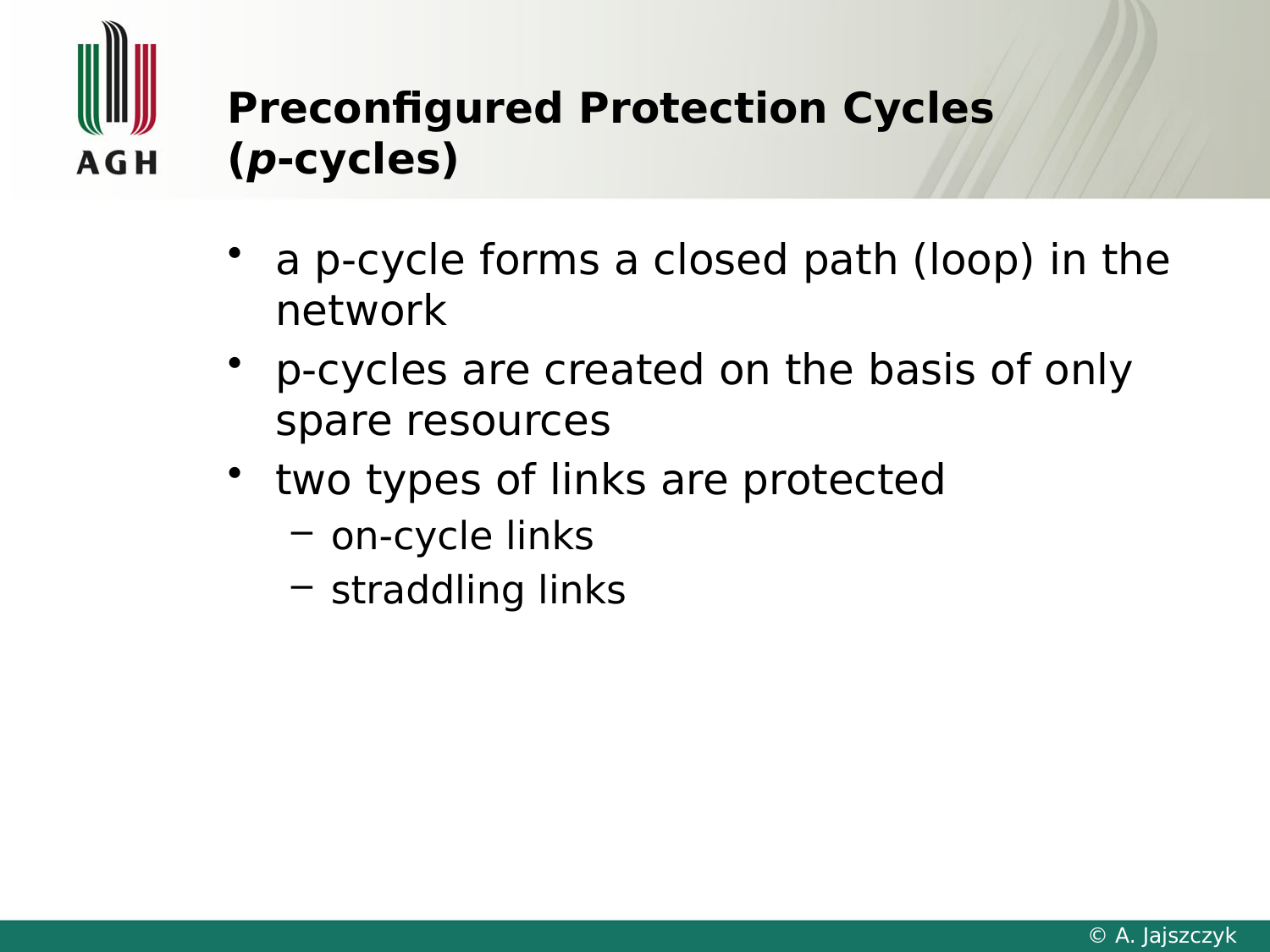

# Preconfigured Protection Cycles (p-cycles)
a p-cycle forms a closed path (loop) in the network
p-cycles are created on the basis of only spare resources
two types of links are protected
on-cycle links
straddling links